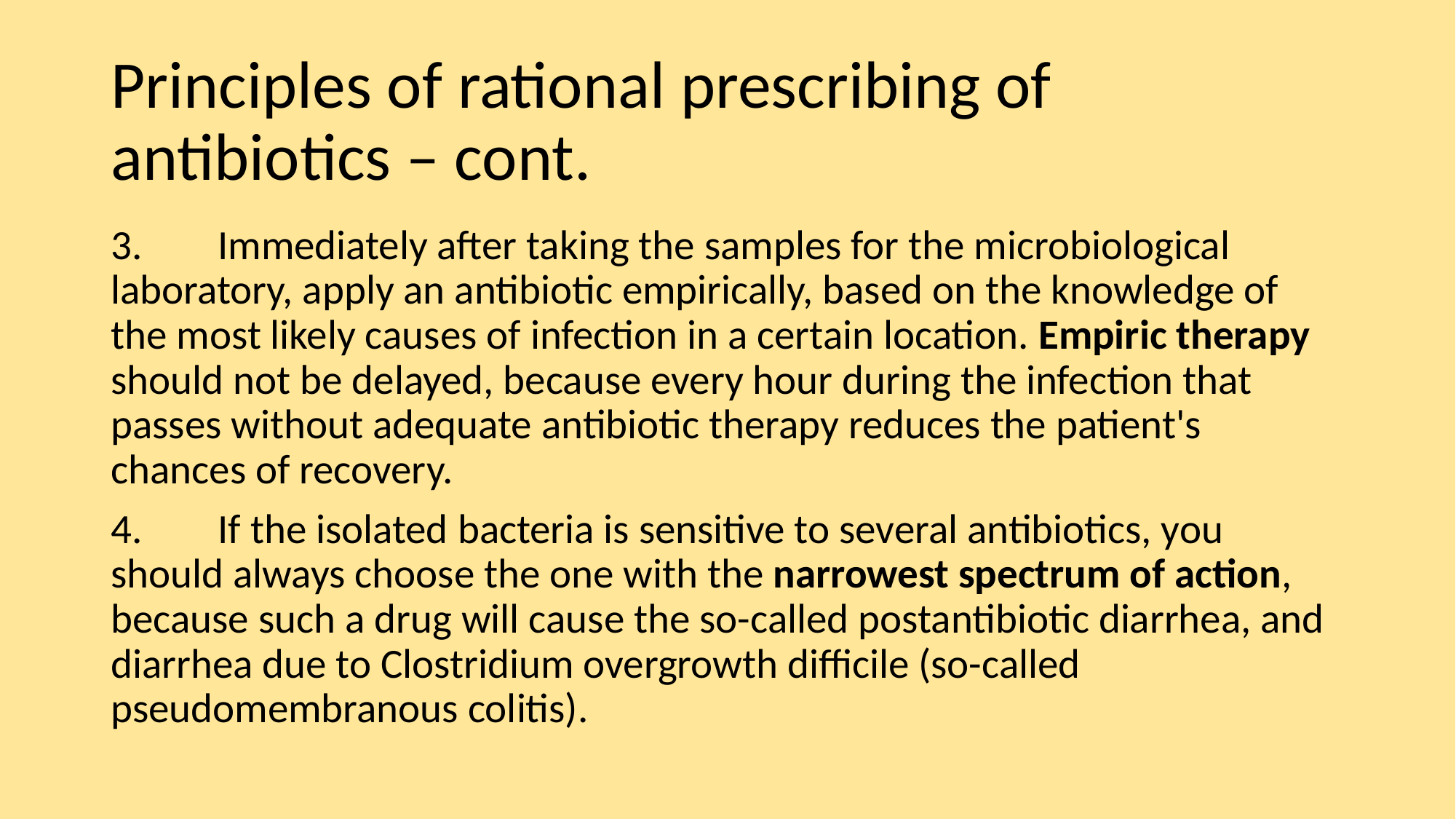

# Principles of rational prescribing of antibiotics – cont.
3.	Immediately after taking the samples for the microbiological laboratory, apply an antibiotic empirically, based on the knowledge of the most likely causes of infection in a certain location. Empiric therapy should not be delayed, because every hour during the infection that passes without adequate antibiotic therapy reduces the patient's chances of recovery.
4.	If the isolated bacteria is sensitive to several antibiotics, you should always choose the one with the narrowest spectrum of action, because such a drug will cause the so-called postantibiotic diarrhea, and diarrhea due to Clostridium overgrowth difficile (so-called pseudomembranous colitis).